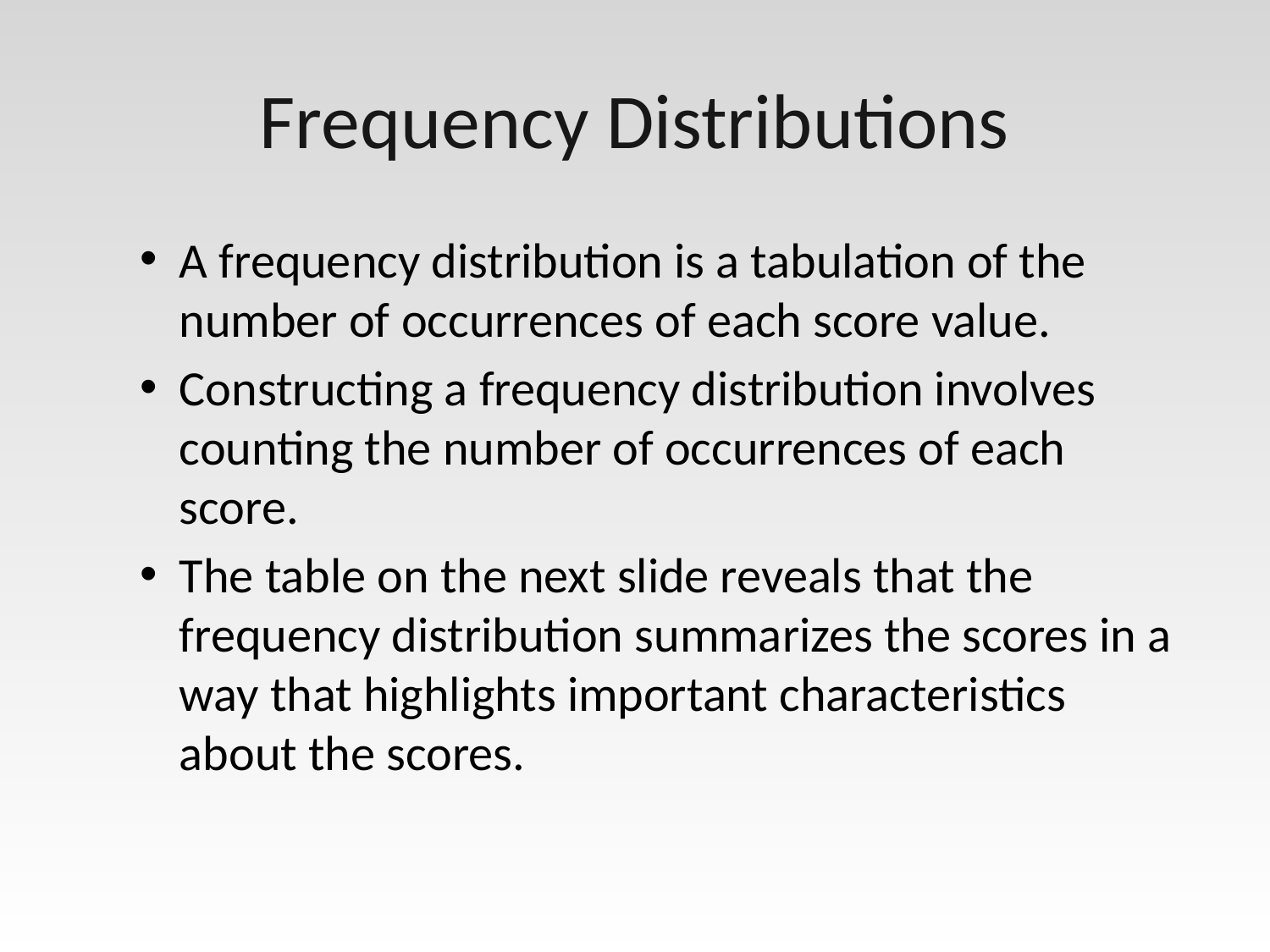

# Frequency Distributions
A frequency distribution is a tabulation of the number of occurrences of each score value.
Constructing a frequency distribution involves counting the number of occurrences of each score.
The table on the next slide reveals that the frequency distribution summarizes the scores in a way that highlights important characteristics about the scores.